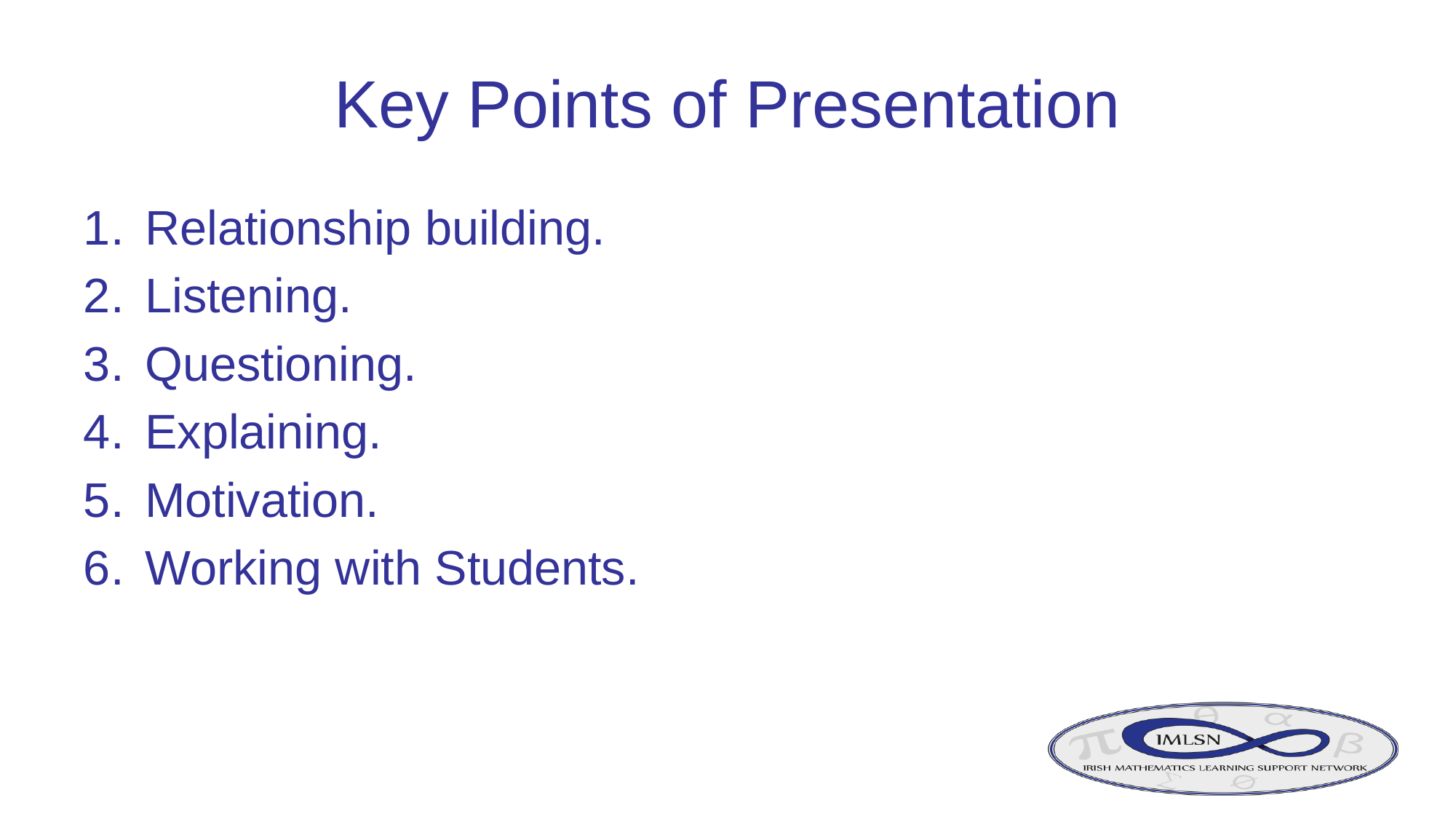

# Key Points of Presentation
Relationship building.
Listening.
Questioning.
Explaining.
Motivation.
Working with Students.